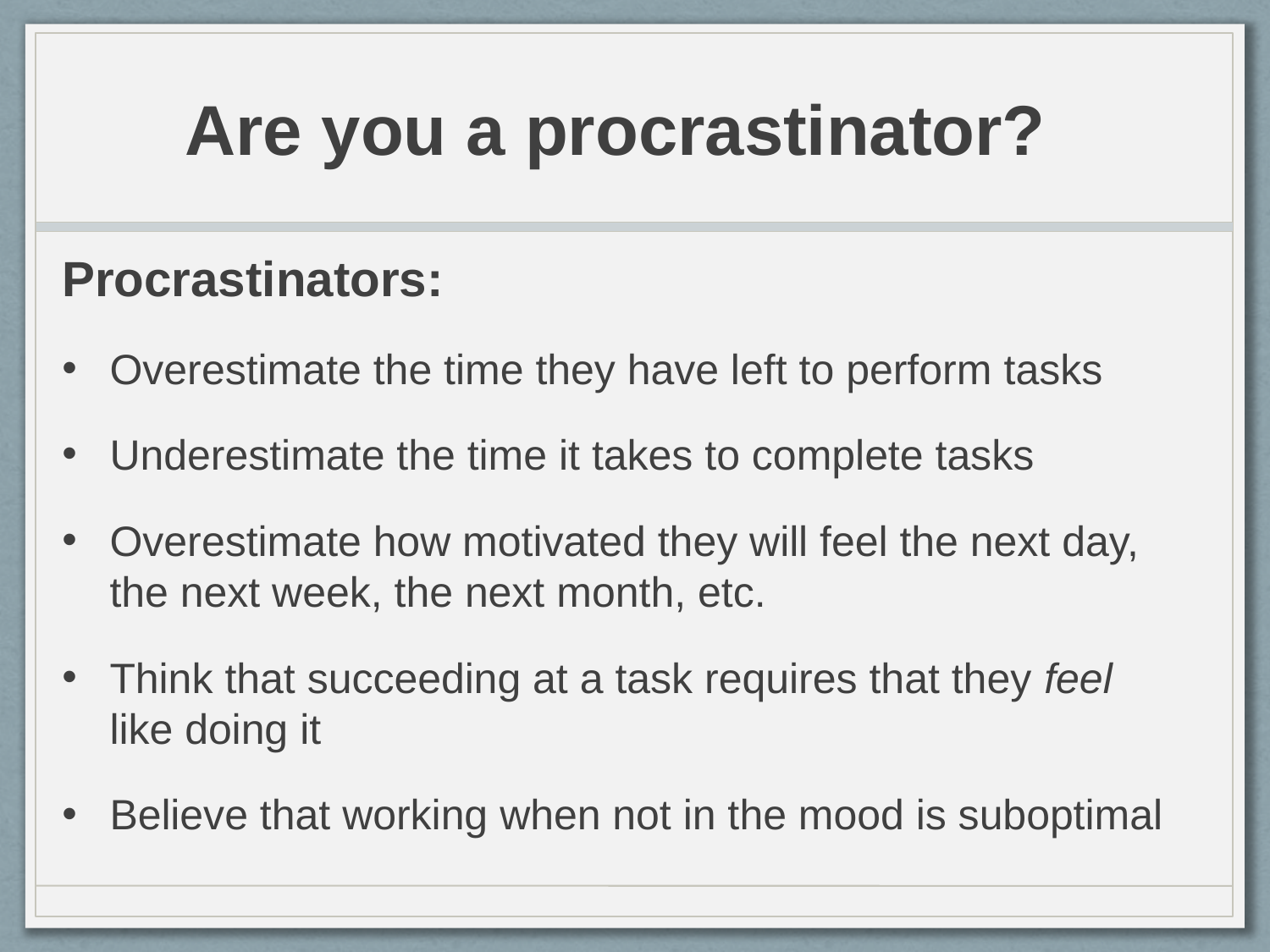

# Are you a procrastinator?
Procrastinators:
Overestimate the time they have left to perform tasks
Underestimate the time it takes to complete tasks
Overestimate how motivated they will feel the next day, the next week, the next month, etc.
Think that succeeding at a task requires that they feel like doing it
Believe that working when not in the mood is suboptimal